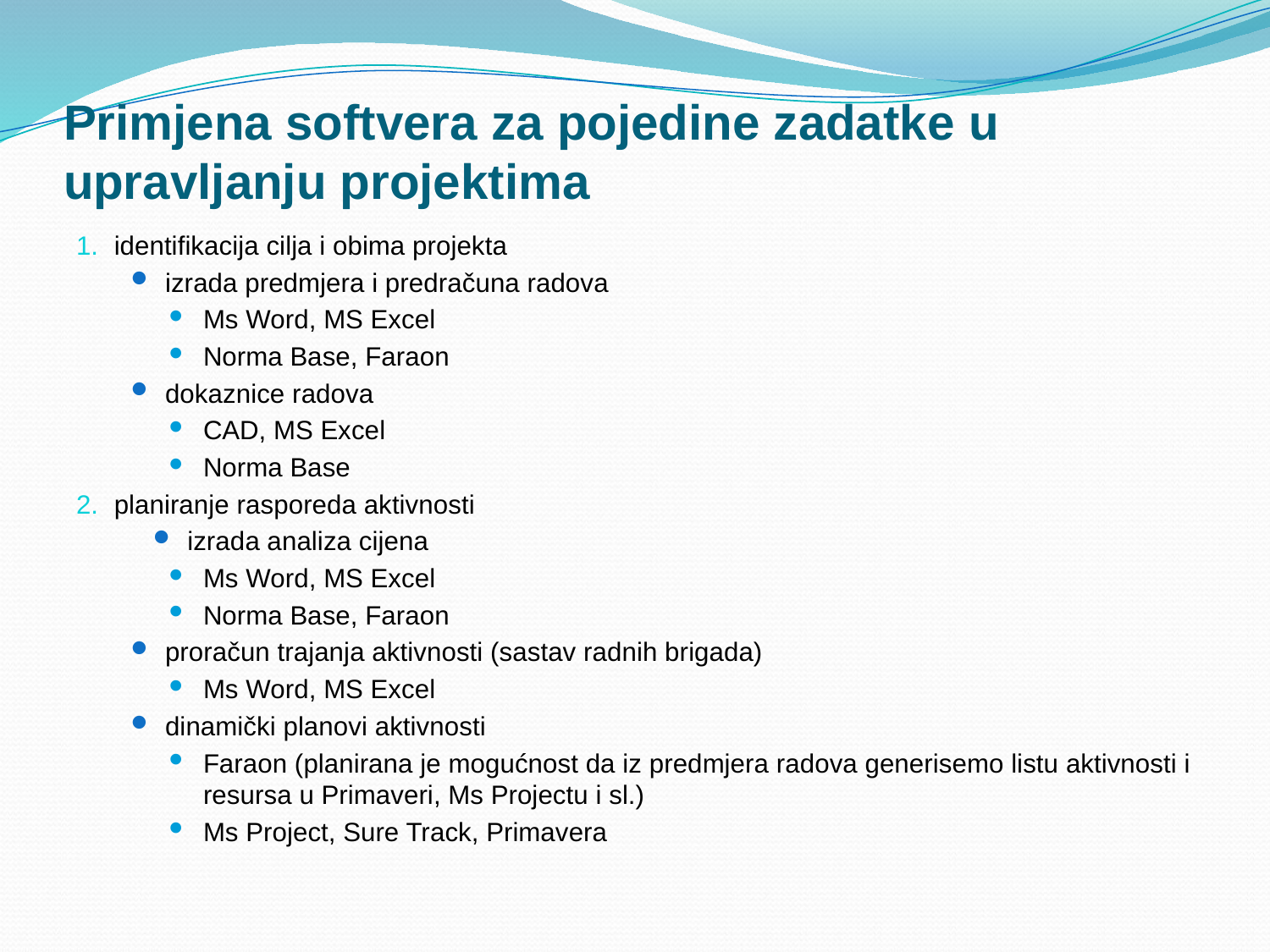

# Primjena softvera za pojedine zadatke u upravljanju projektima
identifikacija cilja i obima projekta
izrada predmjera i predračuna radova
Ms Word, MS Excel
Norma Base, Faraon
dokaznice radova
CAD, MS Excel
Norma Base
planiranje rasporeda aktivnosti
izrada analiza cijena
Ms Word, MS Excel
Norma Base, Faraon
proračun trajanja aktivnosti (sastav radnih brigada)
Ms Word, MS Excel
dinamički planovi aktivnosti
Faraon (planirana je mogućnost da iz predmjera radova generisemo listu aktivnosti i resursa u Primaveri, Ms Projectu i sl.)
Ms Project, Sure Track, Primavera